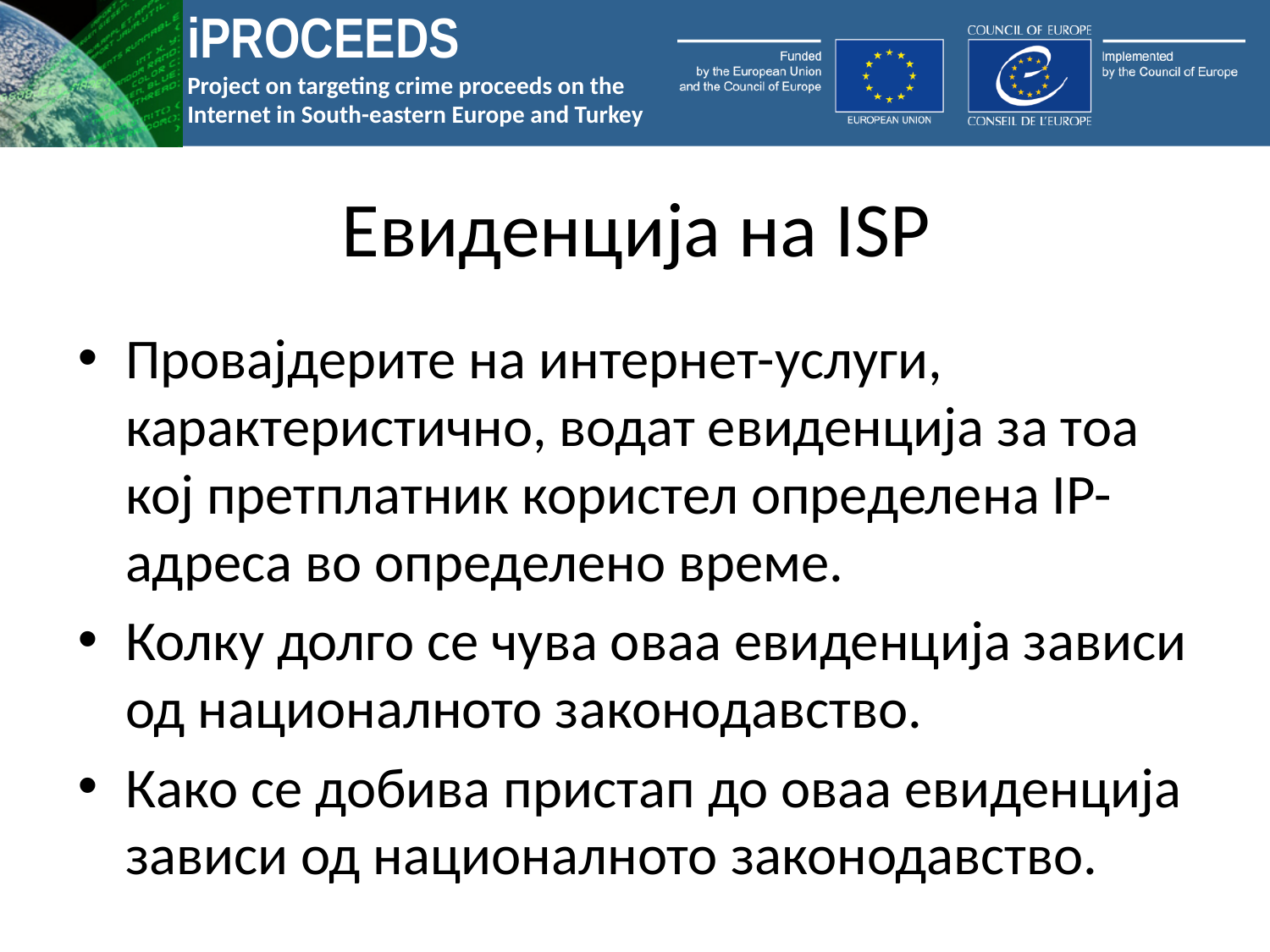

# Евиденција на ISP
Провајдерите на интернет-услуги, карактеристично, водат евиденција за тоа кој претплатник користел определена IP-адреса во определено време.
Колку долго се чува оваа евиденција зависи од националното законодавство.
Како се добива пристап до оваа евиденција зависи од националното законодавство.